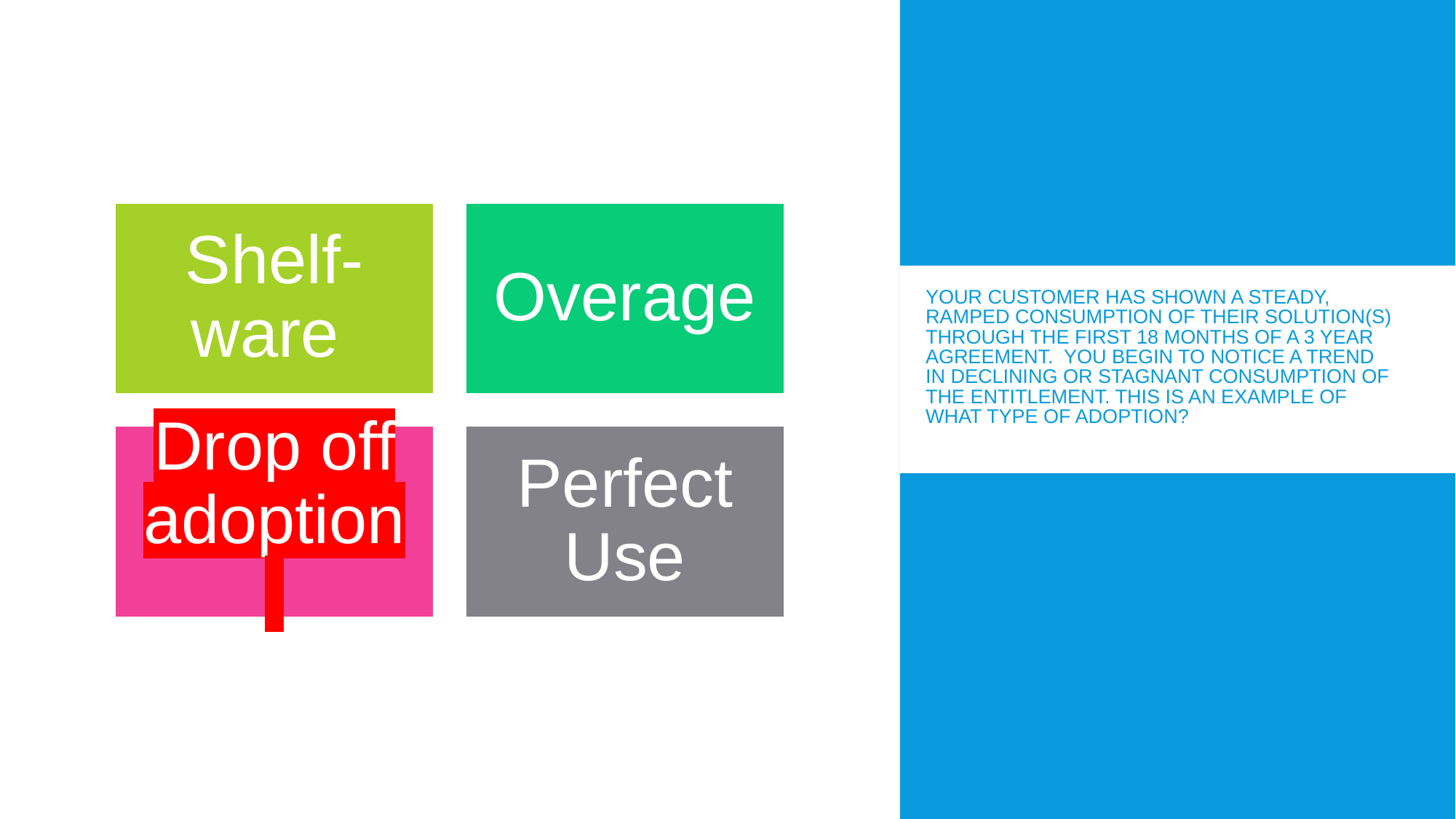

Shelf-ware
Overage
Drop off adoption
Perfect Use

# Your customer has shown a steady, ramped consumption of their solution(s) through the first 18 months of a 3 year agreement.  You begin to notice a trend in declining or stagnant consumption of the entitlement. This is an example of what type of adoption?